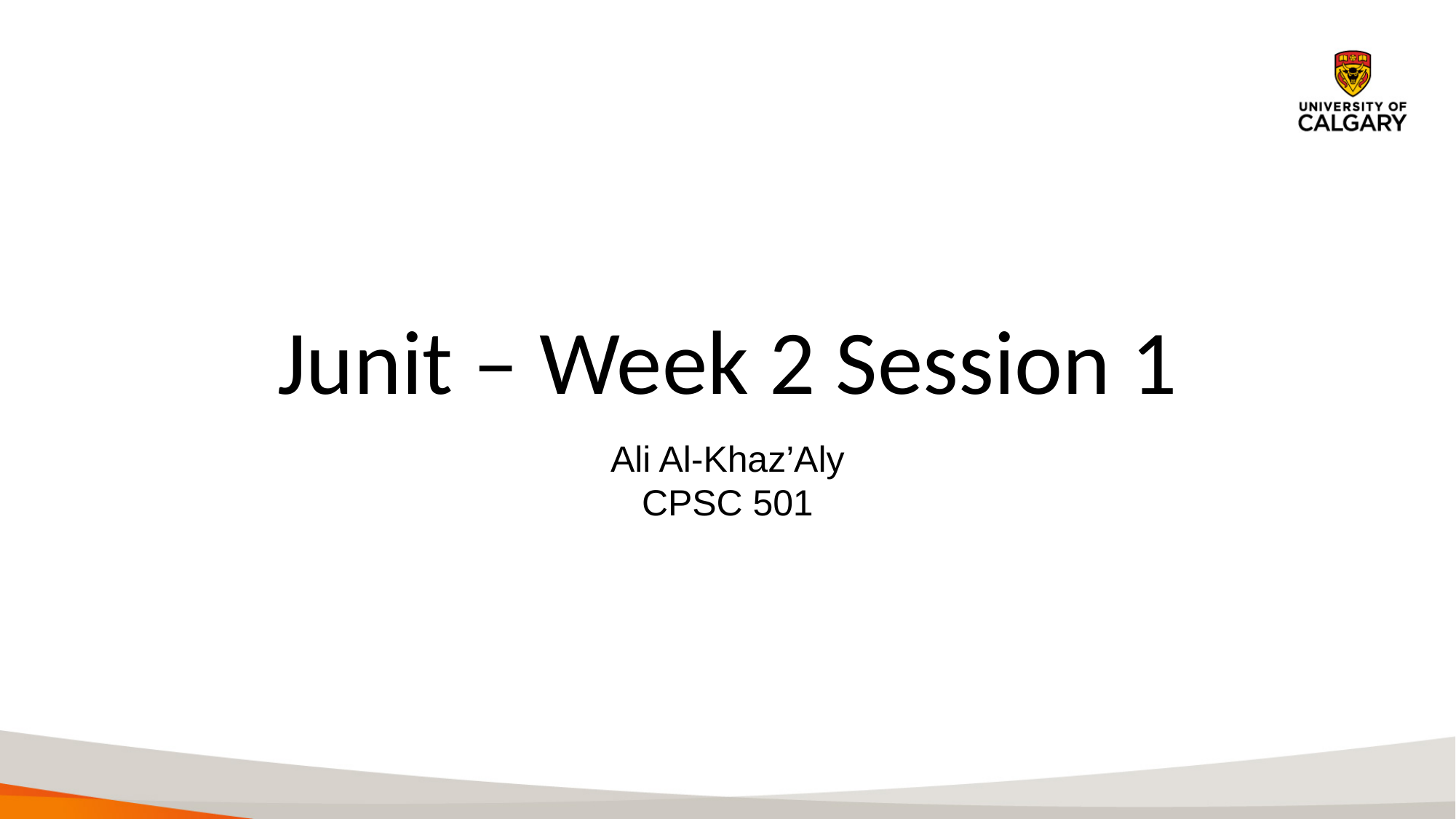

# Junit – Week 2 Session 1
Ali Al-Khaz’Aly
CPSC 501